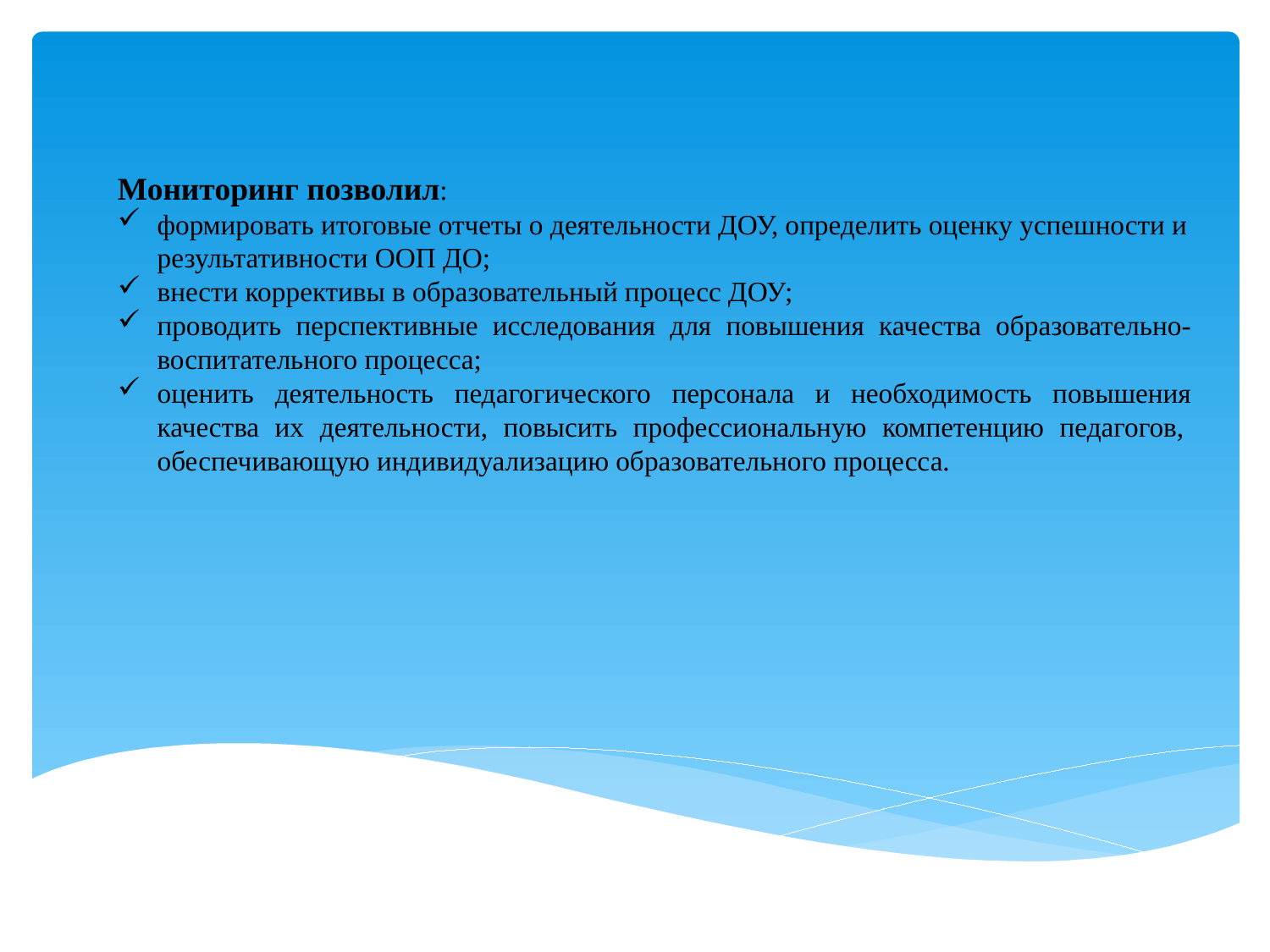

Мониторинг позволил:
формировать итоговые отчеты о деятельности ДОУ, определить оценку успешности и результативности ООП ДО;
внести коррективы в образовательный процесс ДОУ;
проводить перспективные исследования для повышения качества образовательно-воспитательного процесса;
оценить деятельность педагогического персонала и необходимость повышения качества их деятельности, повысить профессиональную компетенцию педагогов,  обеспечивающую индивидуализацию образовательного процесса.